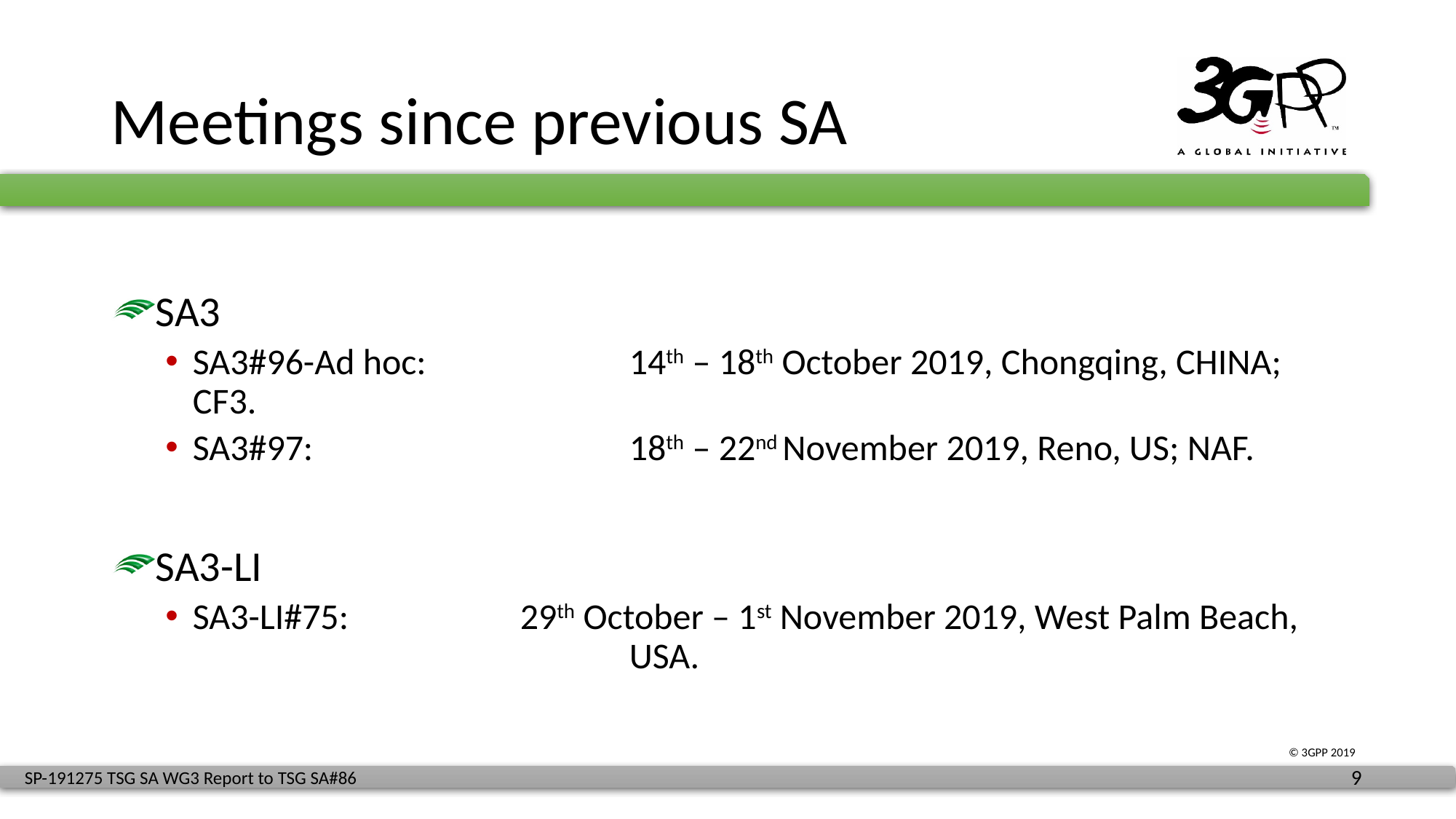

# Meetings since previous SA

SA3
SA3#96-Ad hoc: 		14th – 18th October 2019, Chongqing, CHINA; CF3.
SA3#97:			18th – 22nd November 2019, Reno, US; NAF.

SA3-LI
SA3-LI#75: 		29th October – 1st November 2019, West Palm Beach, 				USA.